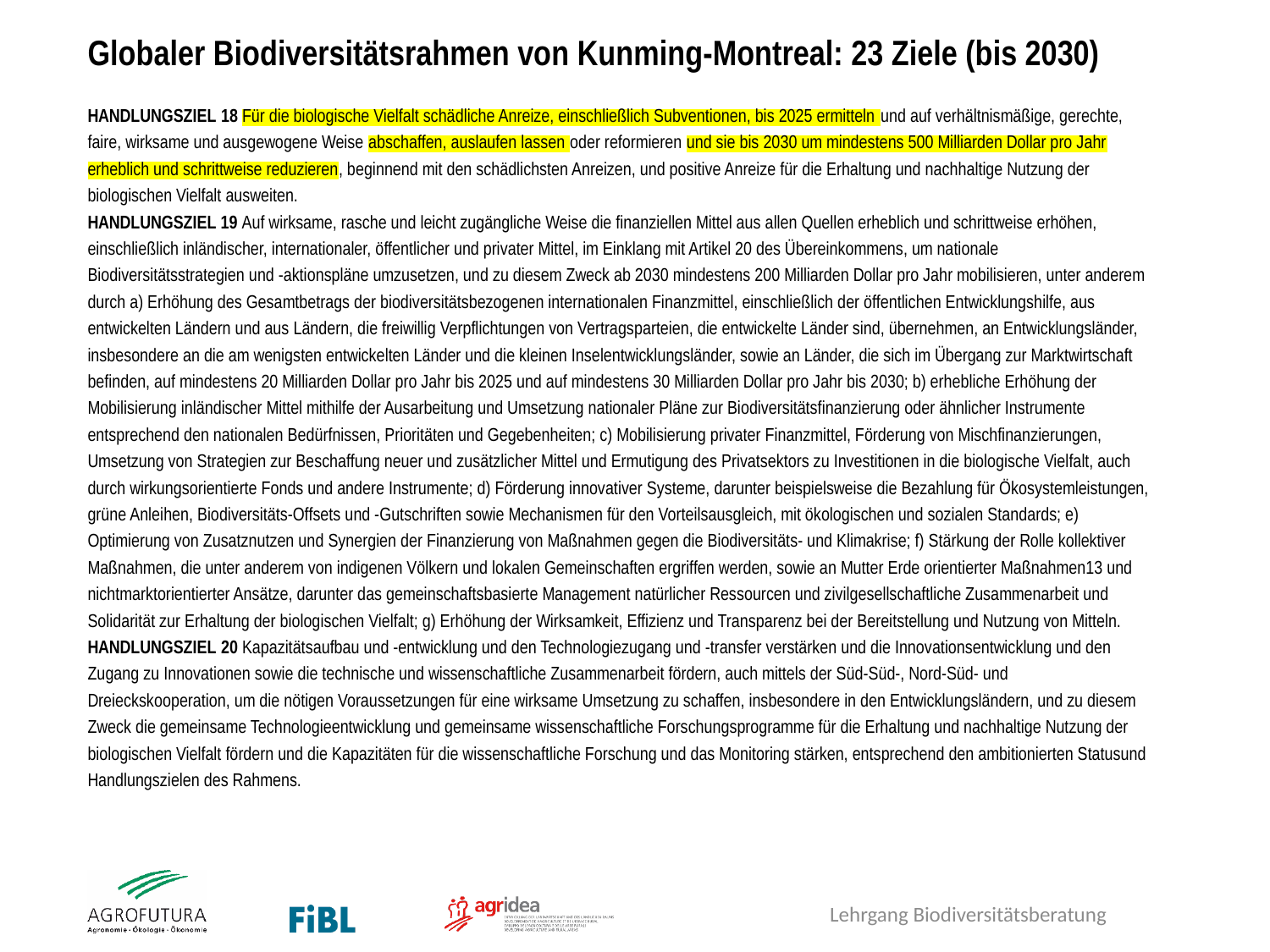

Globaler Biodiversitätsrahmen von Kunming-Montreal: 23 Ziele (bis 2030)

HANDLUNGSZIEL 18 Für die biologische Vielfalt schädliche Anreize, einschließlich Subventionen, bis 2025 ermitteln und auf verhältnismäßige, gerechte, faire, wirksame und ausgewogene Weise abschaffen, auslaufen lassen oder reformieren und sie bis 2030 um mindestens 500 Milliarden Dollar pro Jahr erheblich und schrittweise reduzieren, beginnend mit den schädlichsten Anreizen, und positive Anreize für die Erhaltung und nachhaltige Nutzung der biologischen Vielfalt ausweiten.
HANDLUNGSZIEL 19 Auf wirksame, rasche und leicht zugängliche Weise die finanziellen Mittel aus allen Quellen erheblich und schrittweise erhöhen, einschließlich inländischer, internationaler, öffentlicher und privater Mittel, im Einklang mit Artikel 20 des Übereinkommens, um nationale Biodiversitätsstrategien und -aktionspläne umzusetzen, und zu diesem Zweck ab 2030 mindestens 200 Milliarden Dollar pro Jahr mobilisieren, unter anderem durch a) Erhöhung des Gesamtbetrags der biodiversitätsbezogenen internationalen Finanzmittel, einschließlich der öffentlichen Entwicklungshilfe, aus entwickelten Ländern und aus Ländern, die freiwillig Verpflichtungen von Vertragsparteien, die entwickelte Länder sind, übernehmen, an Entwicklungsländer, insbesondere an die am wenigsten entwickelten Länder und die kleinen Inselentwicklungsländer, sowie an Länder, die sich im Übergang zur Marktwirtschaft befinden, auf mindestens 20 Milliarden Dollar pro Jahr bis 2025 und auf mindestens 30 Milliarden Dollar pro Jahr bis 2030; b) erhebliche Erhöhung der Mobilisierung inländischer Mittel mithilfe der Ausarbeitung und Umsetzung nationaler Pläne zur Biodiversitätsfinanzierung oder ähnlicher Instrumente entsprechend den nationalen Bedürfnissen, Prioritäten und Gegebenheiten; c) Mobilisierung privater Finanzmittel, Förderung von Mischfinanzierungen, Umsetzung von Strategien zur Beschaffung neuer und zusätzlicher Mittel und Ermutigung des Privatsektors zu Investitionen in die biologische Vielfalt, auch durch wirkungsorientierte Fonds und andere Instrumente; d) Förderung innovativer Systeme, darunter beispielsweise die Bezahlung für Ökosystemleistungen, grüne Anleihen, Biodiversitäts-Offsets und -Gutschriften sowie Mechanismen für den Vorteilsausgleich, mit ökologischen und sozialen Standards; e) Optimierung von Zusatznutzen und Synergien der Finanzierung von Maßnahmen gegen die Biodiversitäts- und Klimakrise; f) Stärkung der Rolle kollektiver Maßnahmen, die unter anderem von indigenen Völkern und lokalen Gemeinschaften ergriffen werden, sowie an Mutter Erde orientierter Maßnahmen13 und nichtmarktorientierter Ansätze, darunter das gemeinschaftsbasierte Management natürlicher Ressourcen und zivilgesellschaftliche Zusammenarbeit und Solidarität zur Erhaltung der biologischen Vielfalt; g) Erhöhung der Wirksamkeit, Effizienz und Transparenz bei der Bereitstellung und Nutzung von Mitteln.
HANDLUNGSZIEL 20 Kapazitätsaufbau und -entwicklung und den Technologiezugang und -transfer verstärken und die Innovationsentwicklung und den Zugang zu Innovationen sowie die technische und wissenschaftliche Zusammenarbeit fördern, auch mittels der Süd-Süd-, Nord-Süd- und Dreieckskooperation, um die nötigen Voraussetzungen für eine wirksame Umsetzung zu schaffen, insbesondere in den Entwicklungsländern, und zu diesem Zweck die gemeinsame Technologieentwicklung und gemeinsame wissenschaftliche Forschungsprogramme für die Erhaltung und nachhaltige Nutzung der biologischen Vielfalt fördern und die Kapazitäten für die wissenschaftliche Forschung und das Monitoring stärken, entsprechend den ambitionierten Statusund Handlungszielen des Rahmens.
Lehrgang Biodiversitätsberatung